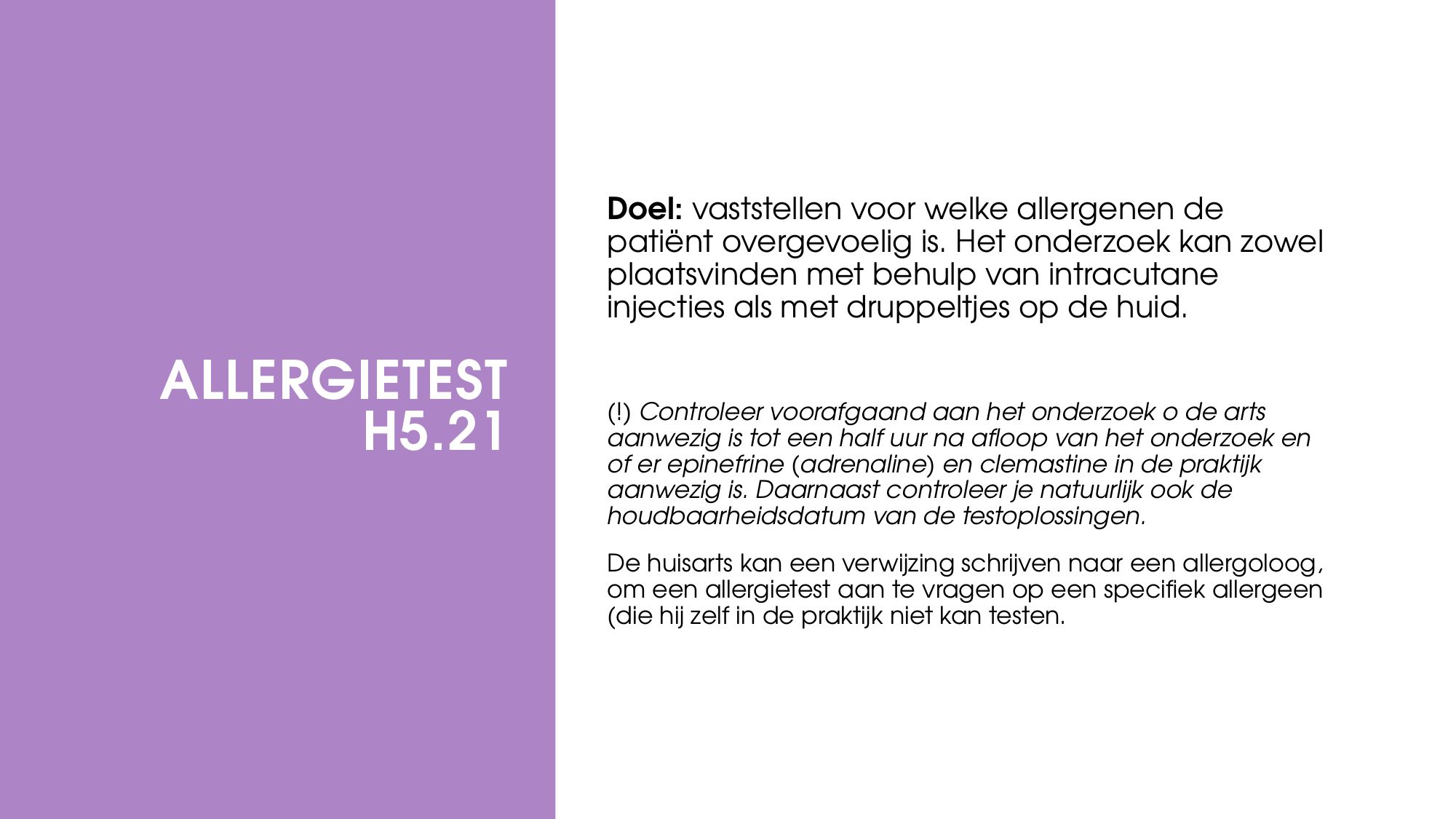

# Allergietest H5.21

Doel: vaststellen voor welke allergenen de patiënt overgevoelig is. Het onderzoek kan zowel plaatsvinden met behulp van intracutane injecties als met druppeltjes op de huid.

(!) Controleer voorafgaand aan het onderzoek o de arts aanwezig is tot een half uur na afloop van het onderzoek en of er epinefrine (adrenaline) en clemastine in de praktijk aanwezig is. Daarnaast controleer je natuurlijk ook de houdbaarheidsdatum van de testoplossingen.
De huisarts kan een verwijzing schrijven naar een allergoloog, om een allergietest aan te vragen op een specifiek allergeen (die hij zelf in de praktijk niet kan testen.